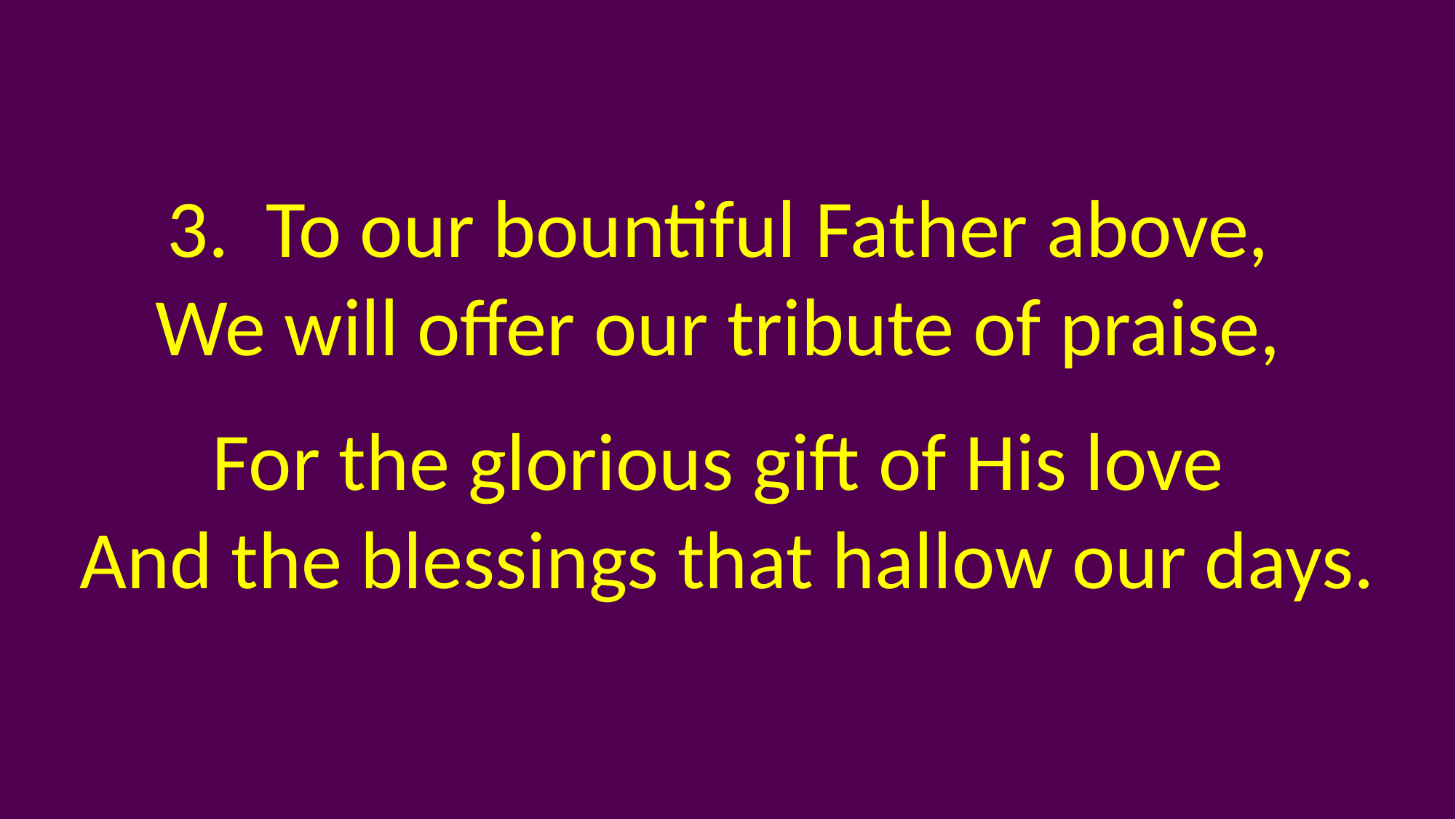

3.  To our bountiful Father above,
We will offer our tribute of praise,
For the glorious gift of His love
And the blessings that hallow our days.